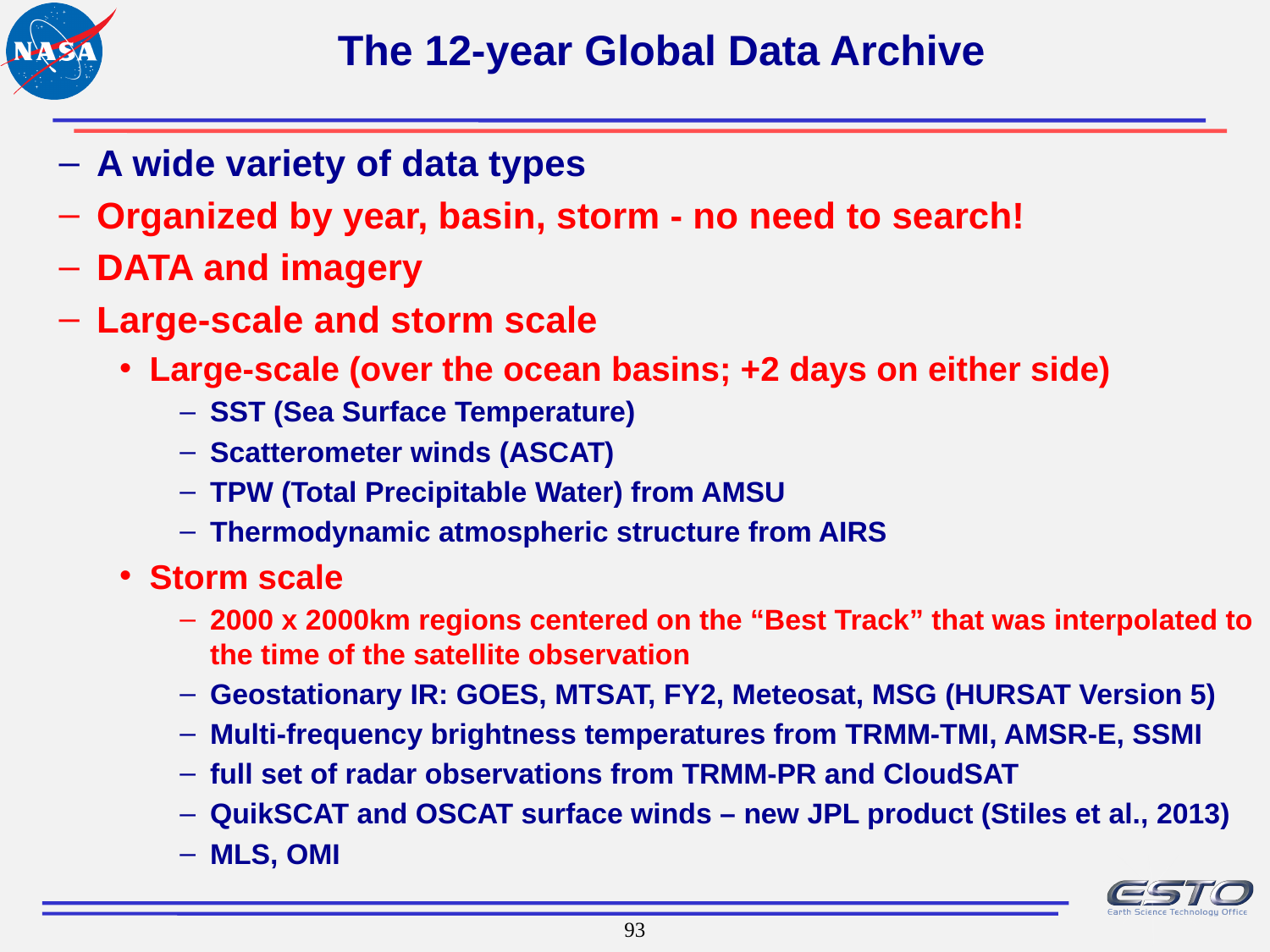

# The 12-year Global Data Archive
A wide variety of data types
Organized by year, basin, storm - no need to search!
DATA and imagery
Large-scale and storm scale
Large-scale (over the ocean basins; +2 days on either side)
SST (Sea Surface Temperature)
Scatterometer winds (ASCAT)
TPW (Total Precipitable Water) from AMSU
Thermodynamic atmospheric structure from AIRS
Storm scale
2000 x 2000km regions centered on the “Best Track” that was interpolated to the time of the satellite observation
Geostationary IR: GOES, MTSAT, FY2, Meteosat, MSG (HURSAT Version 5)
Multi-frequency brightness temperatures from TRMM-TMI, AMSR-E, SSMI
full set of radar observations from TRMM-PR and CloudSAT
QuikSCAT and OSCAT surface winds – new JPL product (Stiles et al., 2013)
MLS, OMI